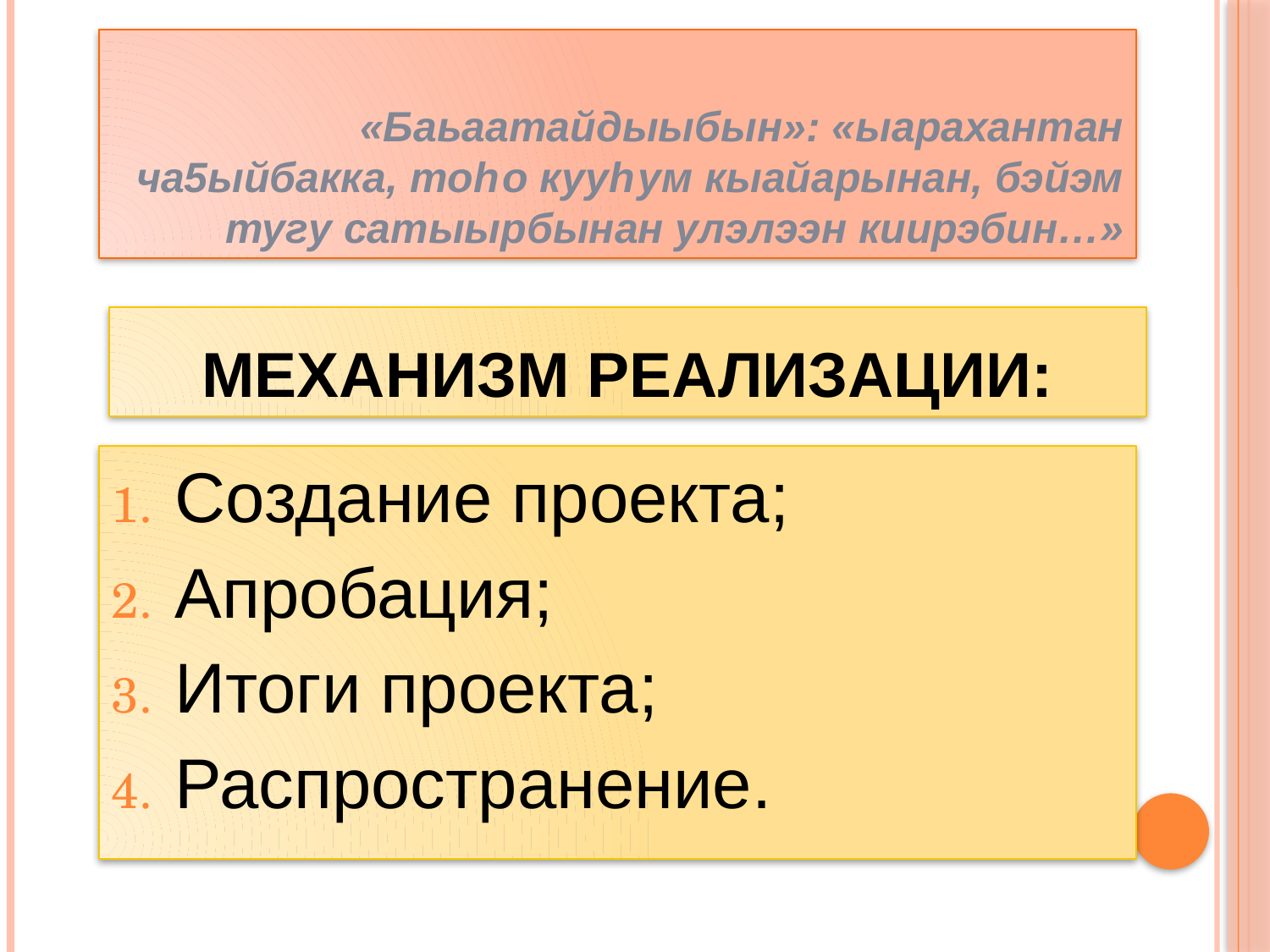

«Баьаатайдыыбын»: «ыарахантан ча5ыйбакка, тоhо кууhум кыайарынан, бэйэм тугу сатыырбынан улэлээн киирэбин…»
# Механизм реализации:
Создание проекта;
Апробация;
Итоги проекта;
Распространение.